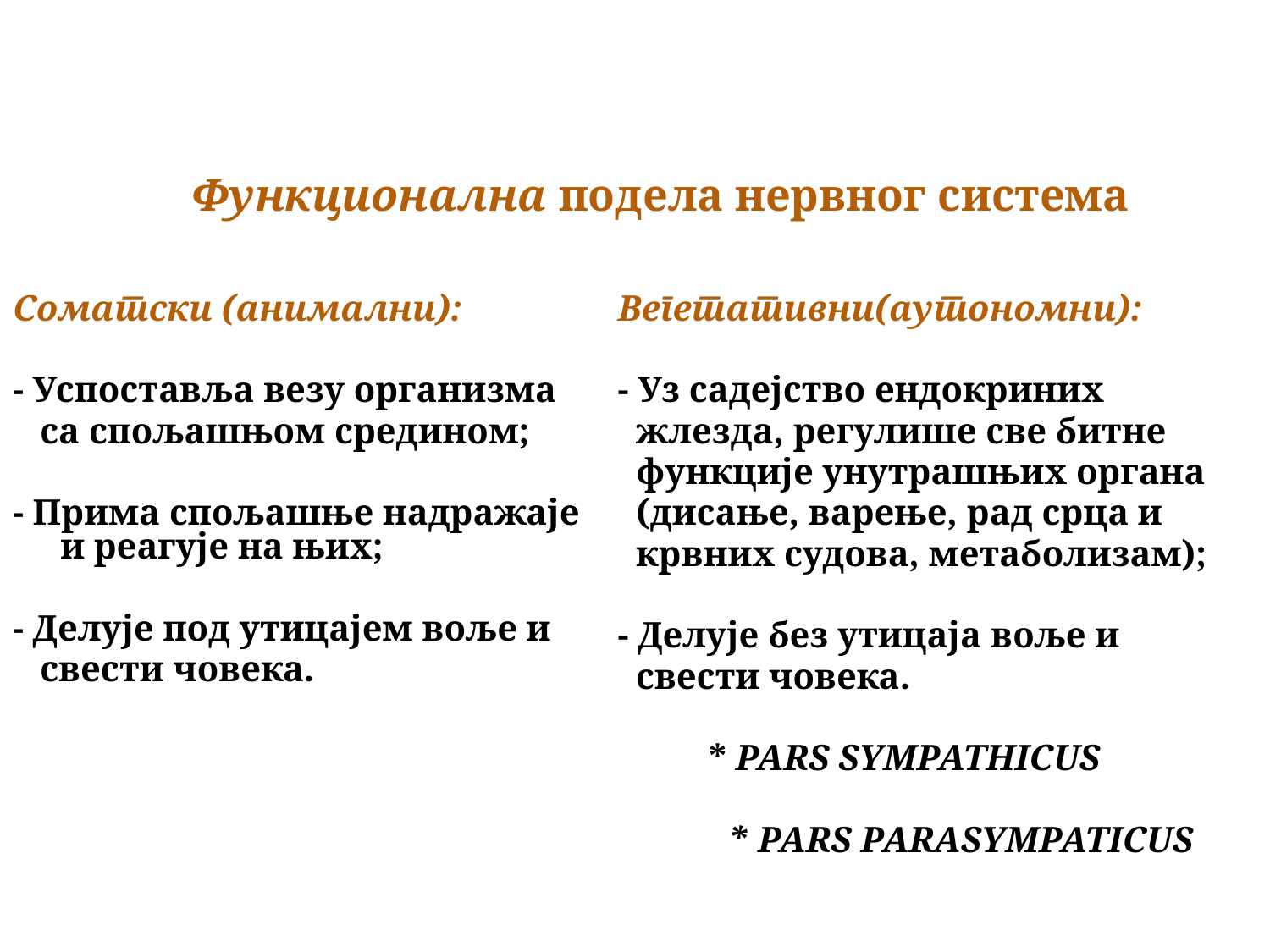

Функционална подела нервног система
Соматски (анимални):

- Успоставља везу организма
   са спољашњом средином;

- Прима спољашње надражаје
и реагује на њих;

- Делује под утицајем воље и
   свести човека.
Вегетативни(аутономни):

- Уз садејство ендокриних
  жлезда, регулише све битне
  функције унутрашњих органа
  (дисање, варење, рад срца и
  крвних судова, метаболизам);

- Делује без утицаја воље и
  свести човека.

          * PARS SYMPATHICUS

            * PARS PARASYMPATICUS